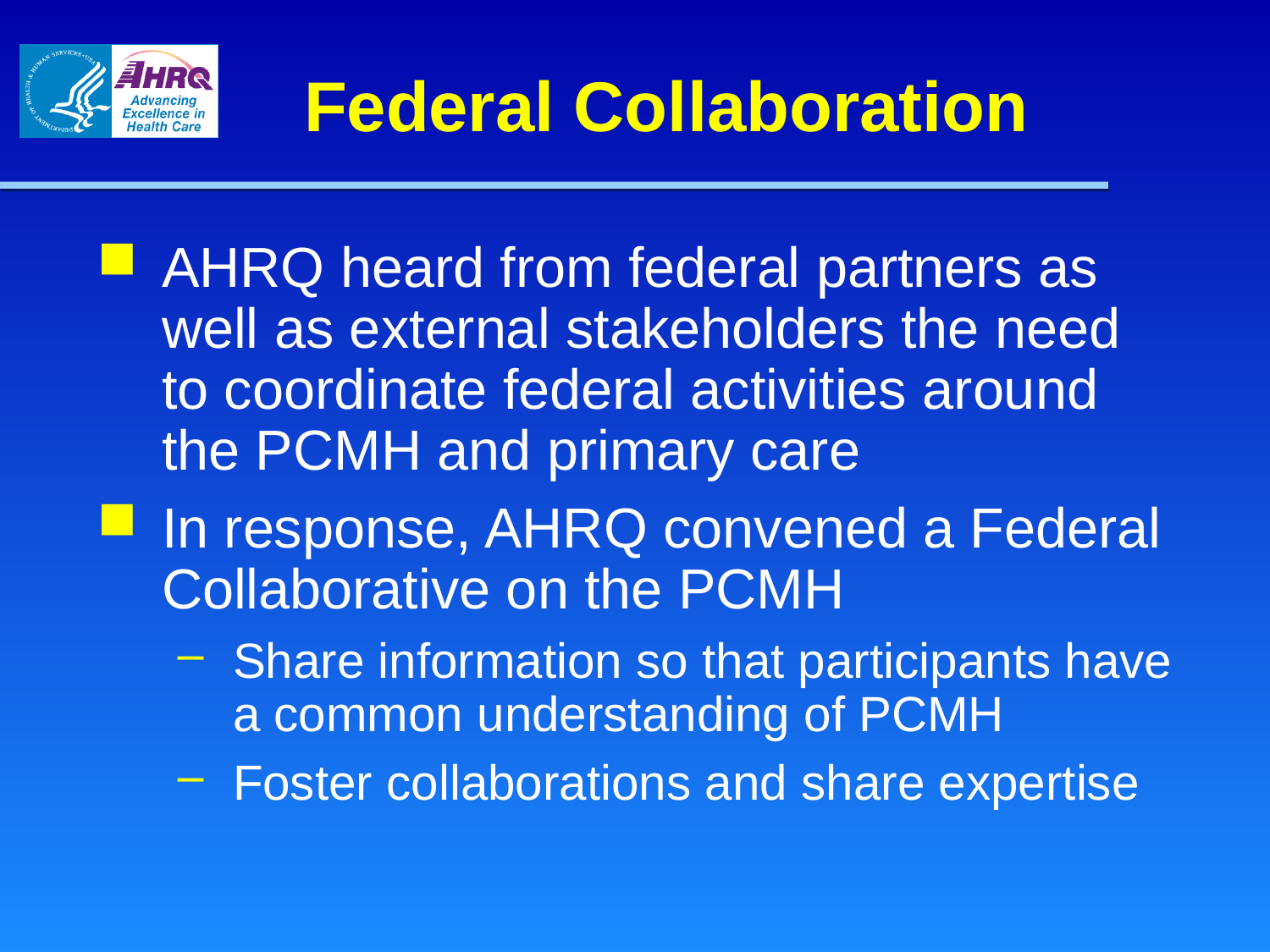

# Federal Collaboration
AHRQ heard from federal partners as well as external stakeholders the need to coordinate federal activities around the PCMH and primary care
In response, AHRQ convened a Federal Collaborative on the PCMH
Share information so that participants have a common understanding of PCMH
Foster collaborations and share expertise